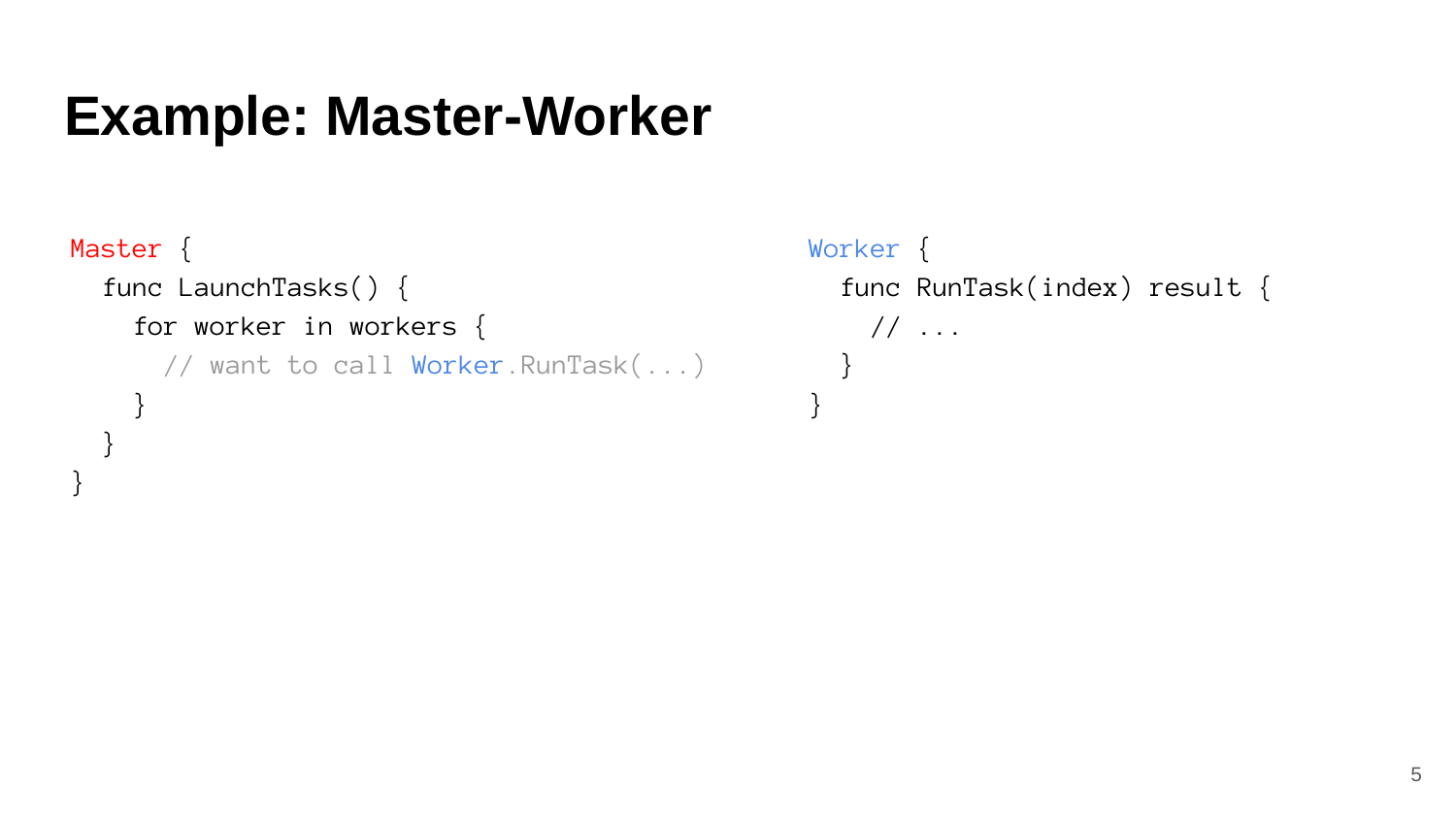

# Example: Master-Worker
Master {
  func LaunchTasks() {
    for worker in workers {
      // want to call Worker.RunTask(...)
    }
  }
}
Worker {
  func RunTask(index) result {
    // ...
  }
}
5